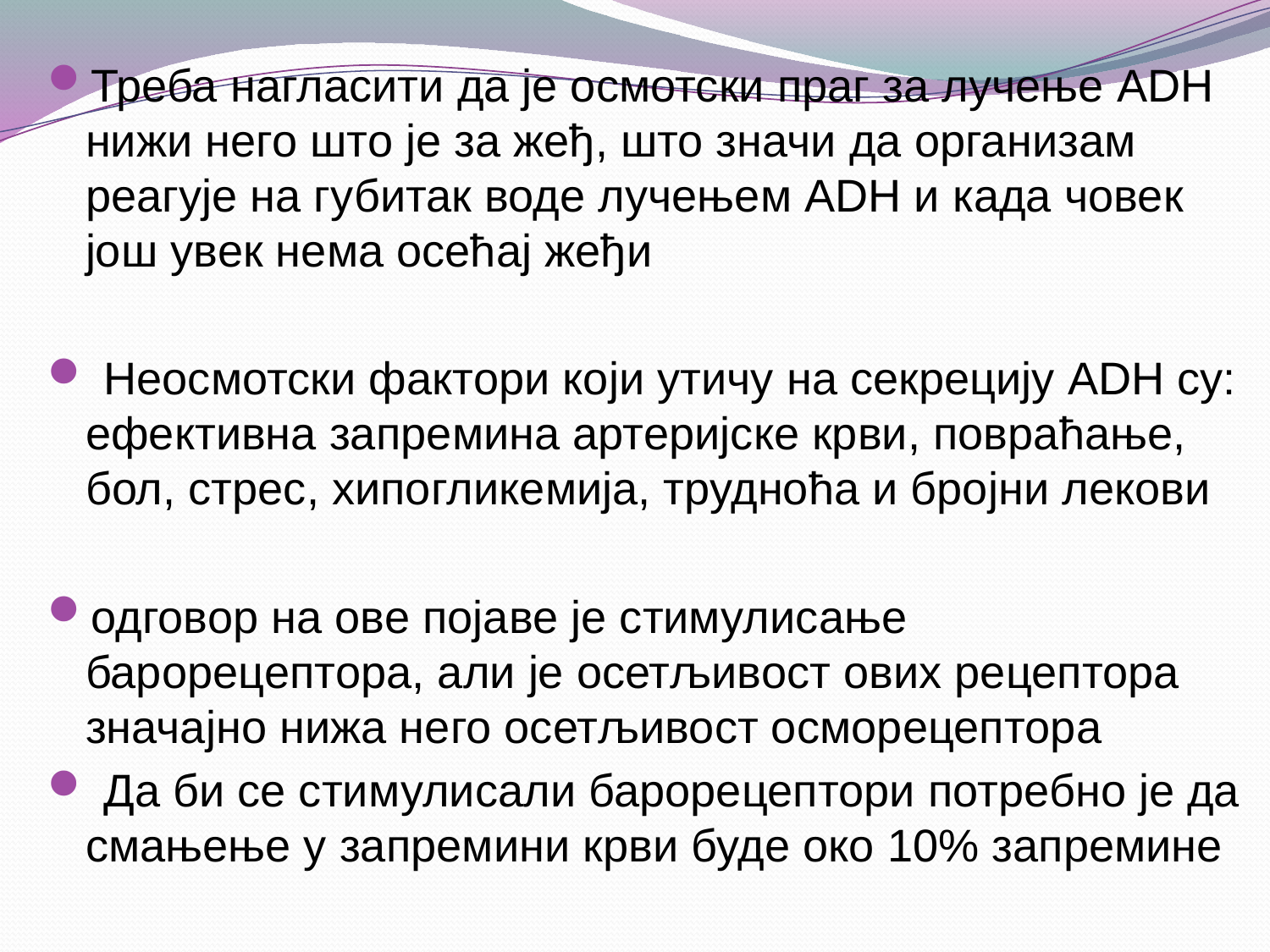

Треба нагласити да је осмотски праг за лучење АDH нижи него што је за жеђ, што значи да организам реагује на губитак воде лучењем АDH и када човек још увек нема осећај жеђи

 Неосмотски фактори који утичу на секрецију АDH су: ефективна запремина артеријске крви, повраћање, бол, стрес, хипогликемија, трудноћа и бројни лекови

одговор на ове појаве је стимулисање барорецептора, али је осетљивост ових рецептора значајно нижа него осетљивост осморецептора
 Да би се стимулисали барорецептори потребно је да смањење у запремини крви буде око 10% запремине